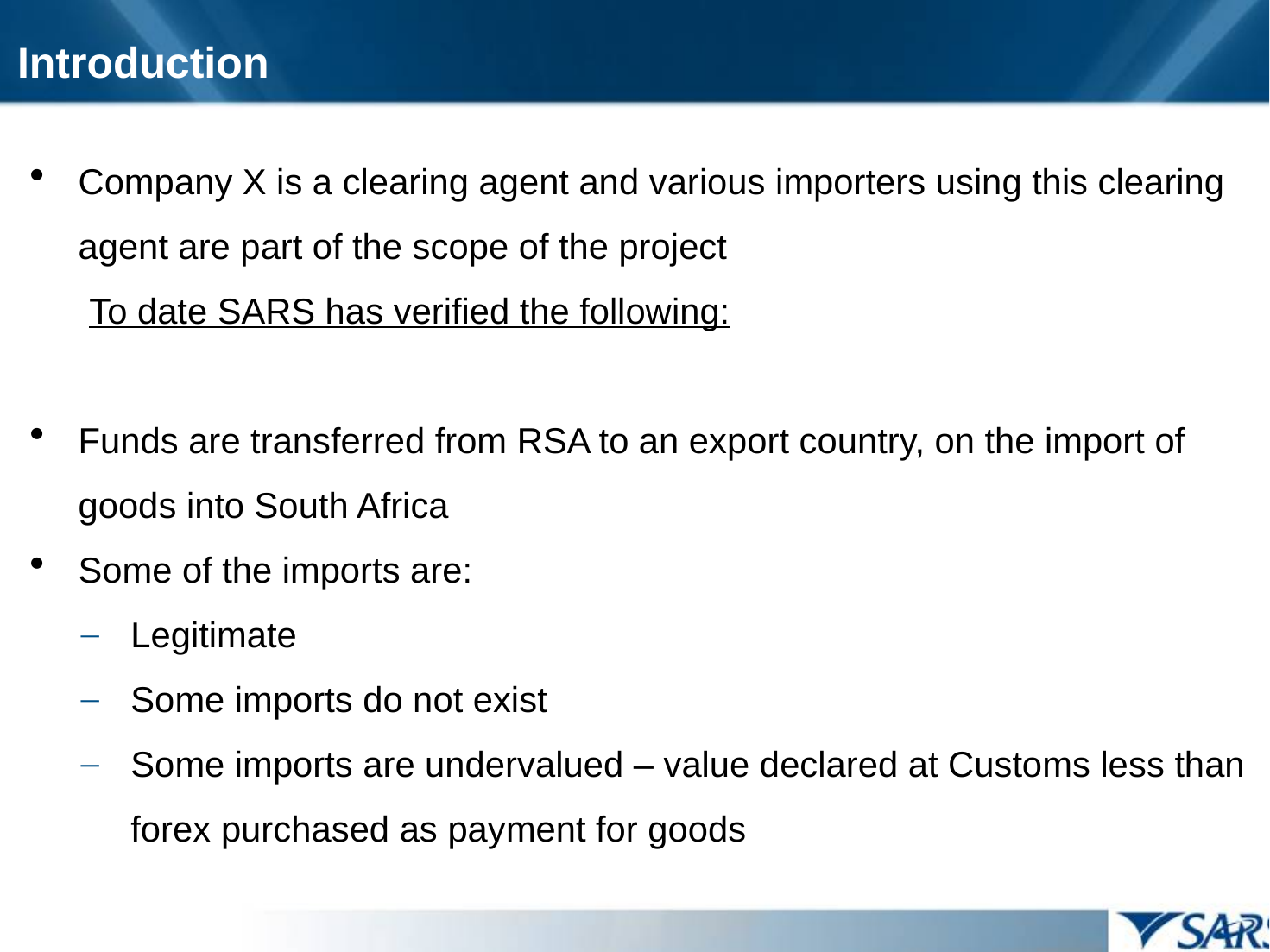

# Introduction
Company X is a clearing agent and various importers using this clearing agent are part of the scope of the project
      To date SARS has verified the following:

Funds are transferred from RSA to an export country, on the import of goods into South Africa
Some of the imports are:
Legitimate
Some imports do not exist
Some imports are undervalued – value declared at Customs less than forex purchased as payment for goods